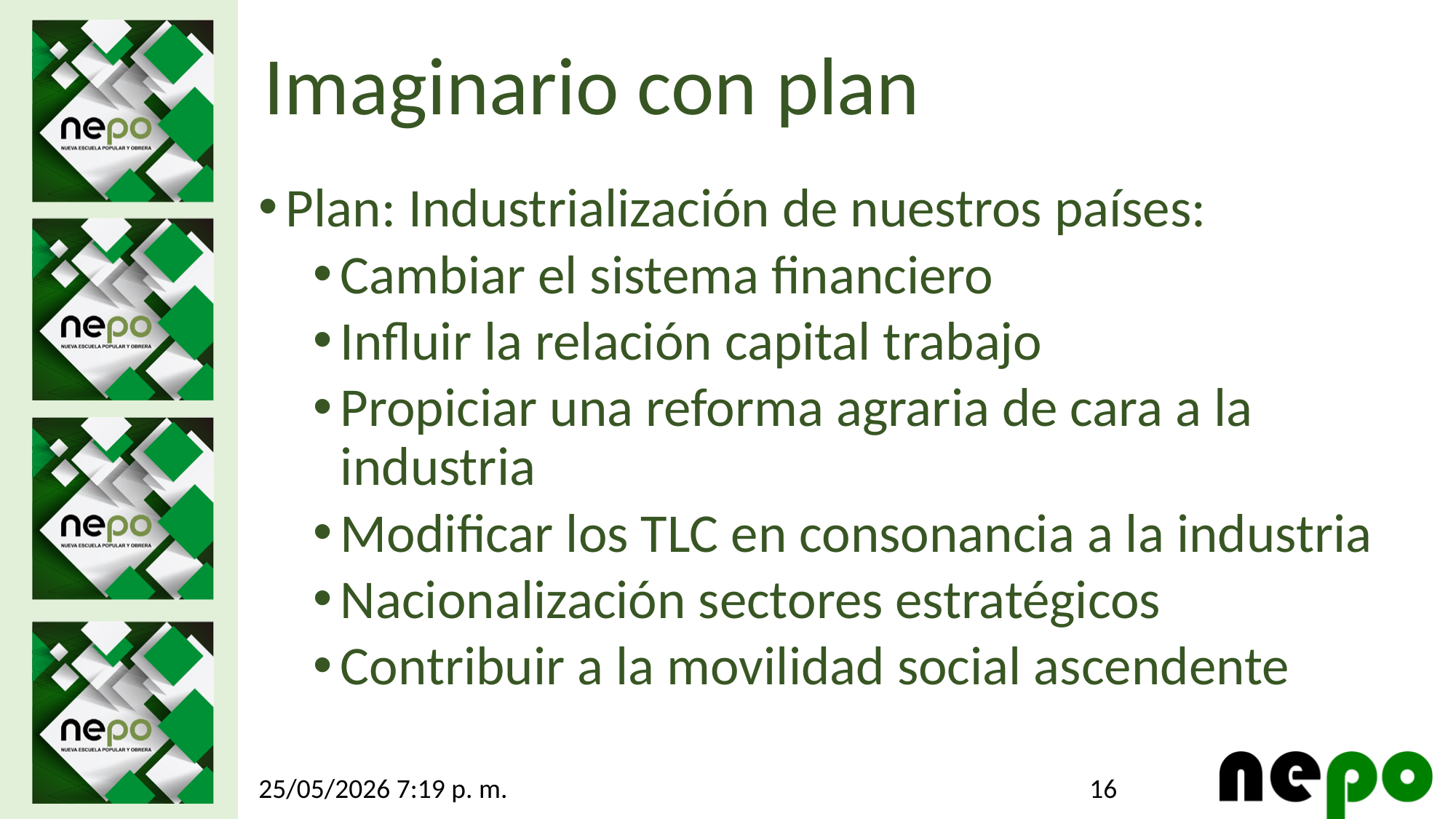

# Imaginario con plan
Plan: Industrialización de nuestros países:
Cambiar el sistema financiero
Influir la relación capital trabajo
Propiciar una reforma agraria de cara a la industria
Modificar los TLC en consonancia a la industria
Nacionalización sectores estratégicos
Contribuir a la movilidad social ascendente
16
25/05/2026 7:19 p. m.